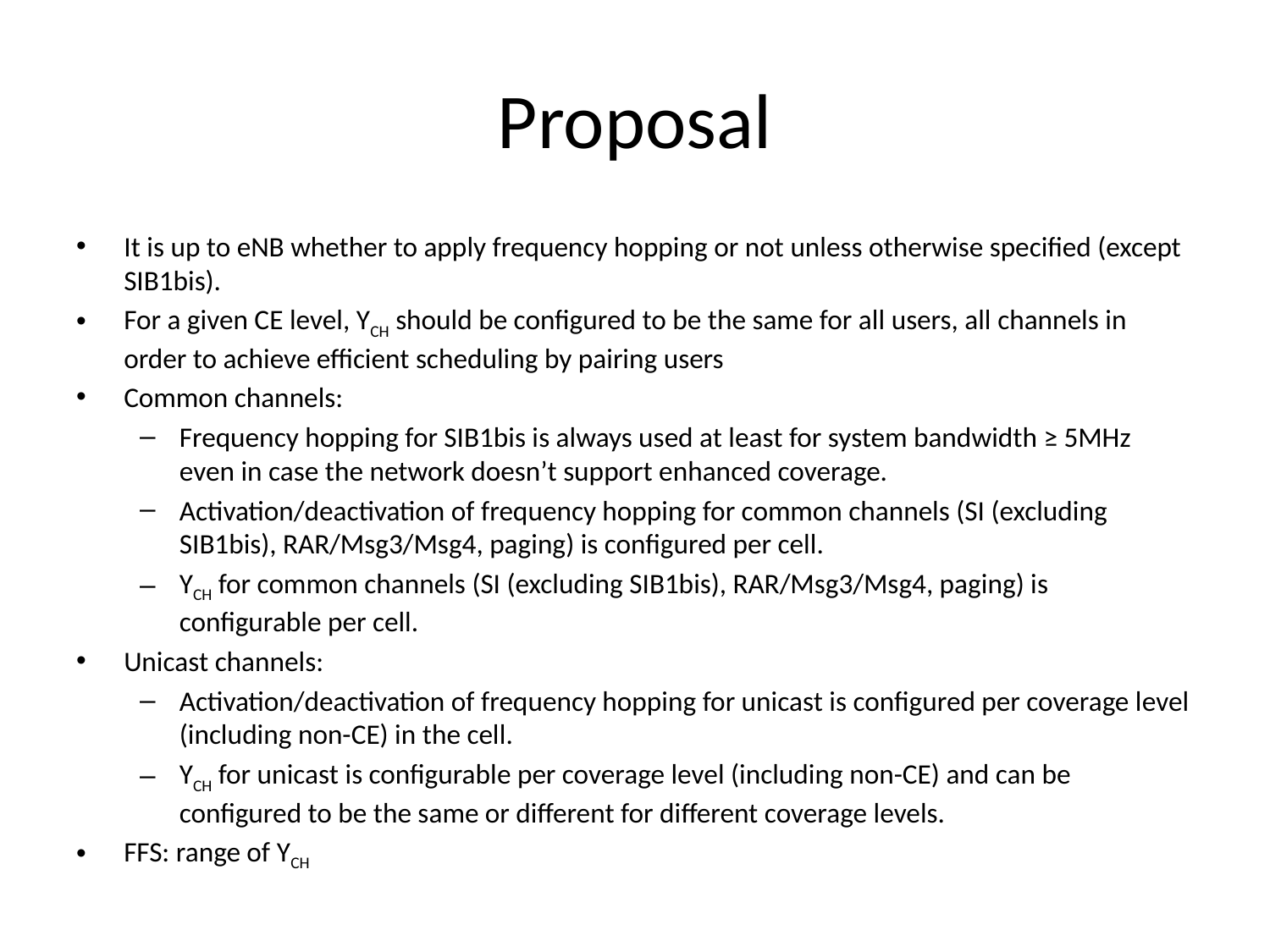

# Proposal
It is up to eNB whether to apply frequency hopping or not unless otherwise specified (except SIB1bis).
For a given CE level, YCH should be configured to be the same for all users, all channels in order to achieve efficient scheduling by pairing users
Common channels:
Frequency hopping for SIB1bis is always used at least for system bandwidth ≥ 5MHz even in case the network doesn’t support enhanced coverage.
Activation/deactivation of frequency hopping for common channels (SI (excluding SIB1bis), RAR/Msg3/Msg4, paging) is configured per cell.
YCH for common channels (SI (excluding SIB1bis), RAR/Msg3/Msg4, paging) is configurable per cell.
Unicast channels:
Activation/deactivation of frequency hopping for unicast is configured per coverage level (including non-CE) in the cell.
YCH for unicast is configurable per coverage level (including non-CE) and can be configured to be the same or different for different coverage levels.
FFS: range of YCH